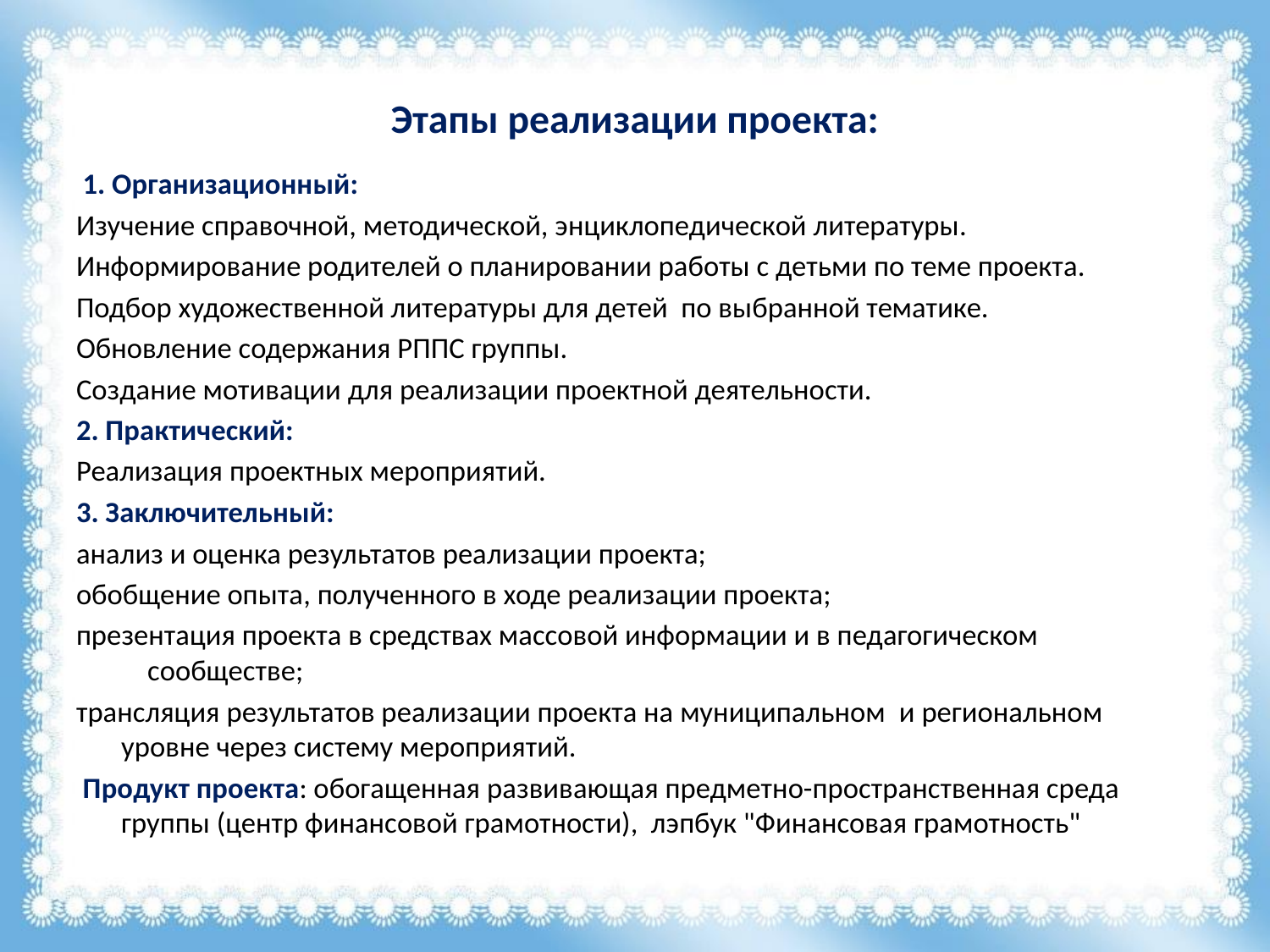

# Этапы реализации проекта:
 1. Организационный:
Изучение справочной, методической, энциклопедической литературы.
Информирование родителей о планировании работы с детьми по теме проекта.
Подбор художественной литературы для детей  по выбранной тематике.
Обновление содержания РППС группы.
Создание мотивации для реализации проектной деятельности.
2. Практический:
Реализация проектных мероприятий.
3. Заключительный:
анализ и оценка результатов реализации проекта;
обобщение опыта, полученного в ходе реализации проекта;
презентация проекта в средствах массовой информации и в педагогическом     сообществе;
трансляция результатов реализации проекта на муниципальном  и региональном уровне через систему мероприятий.
 Продукт проекта: обогащенная развивающая предметно-пространственная среда группы (центр финансовой грамотности),  лэпбук "Финансовая грамотность"